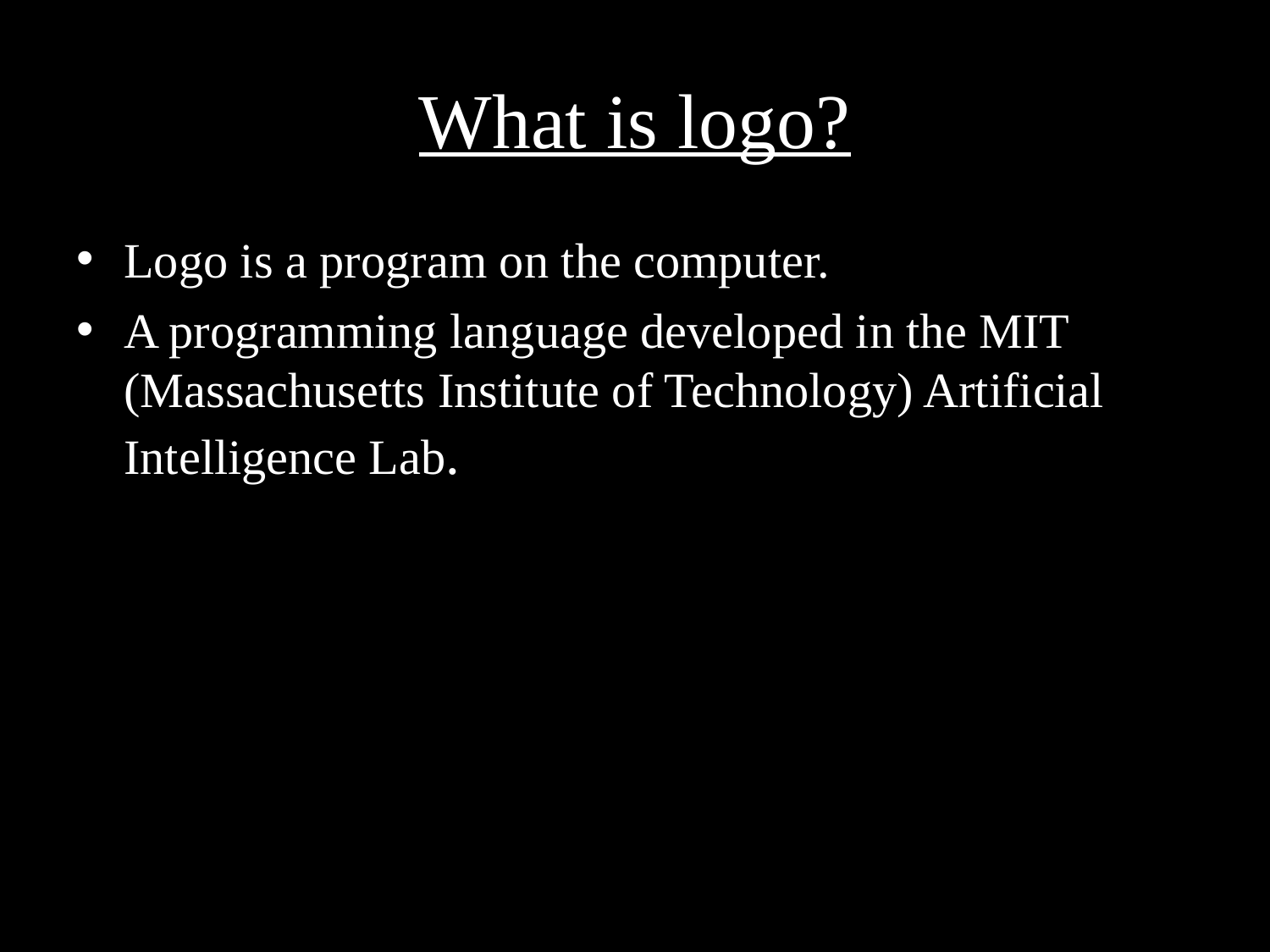

# What is logo?
Logo is a program on the computer.
A programming language developed in the MIT (Massachusetts Institute of Technology) Artificial Intelligence Lab.